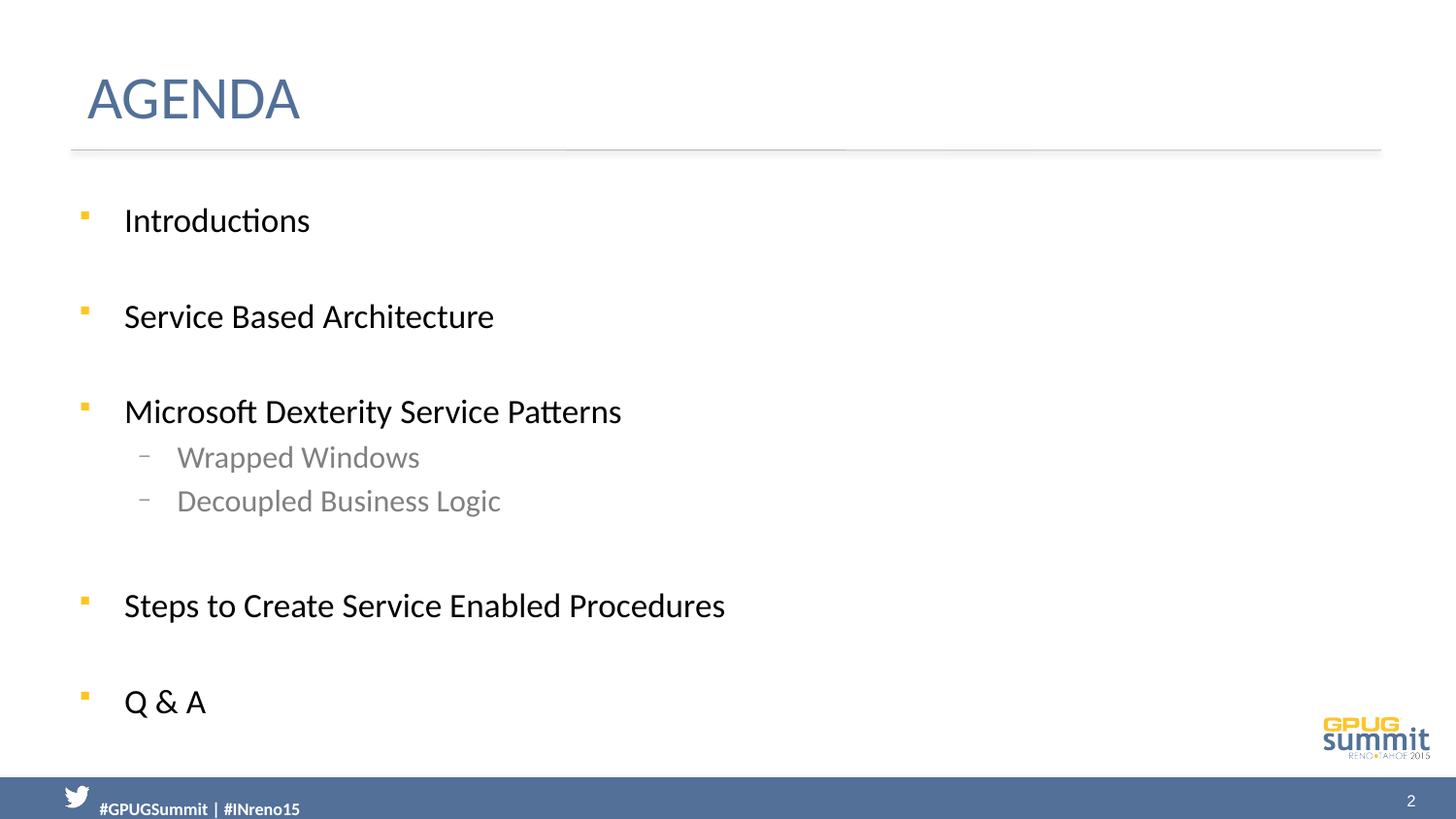

# Agenda
Introductions

Service Based Architecture

Microsoft Dexterity Service Patterns
Wrapped Windows
Decoupled Business Logic

Steps to Create Service Enabled Procedures

Q & A
2